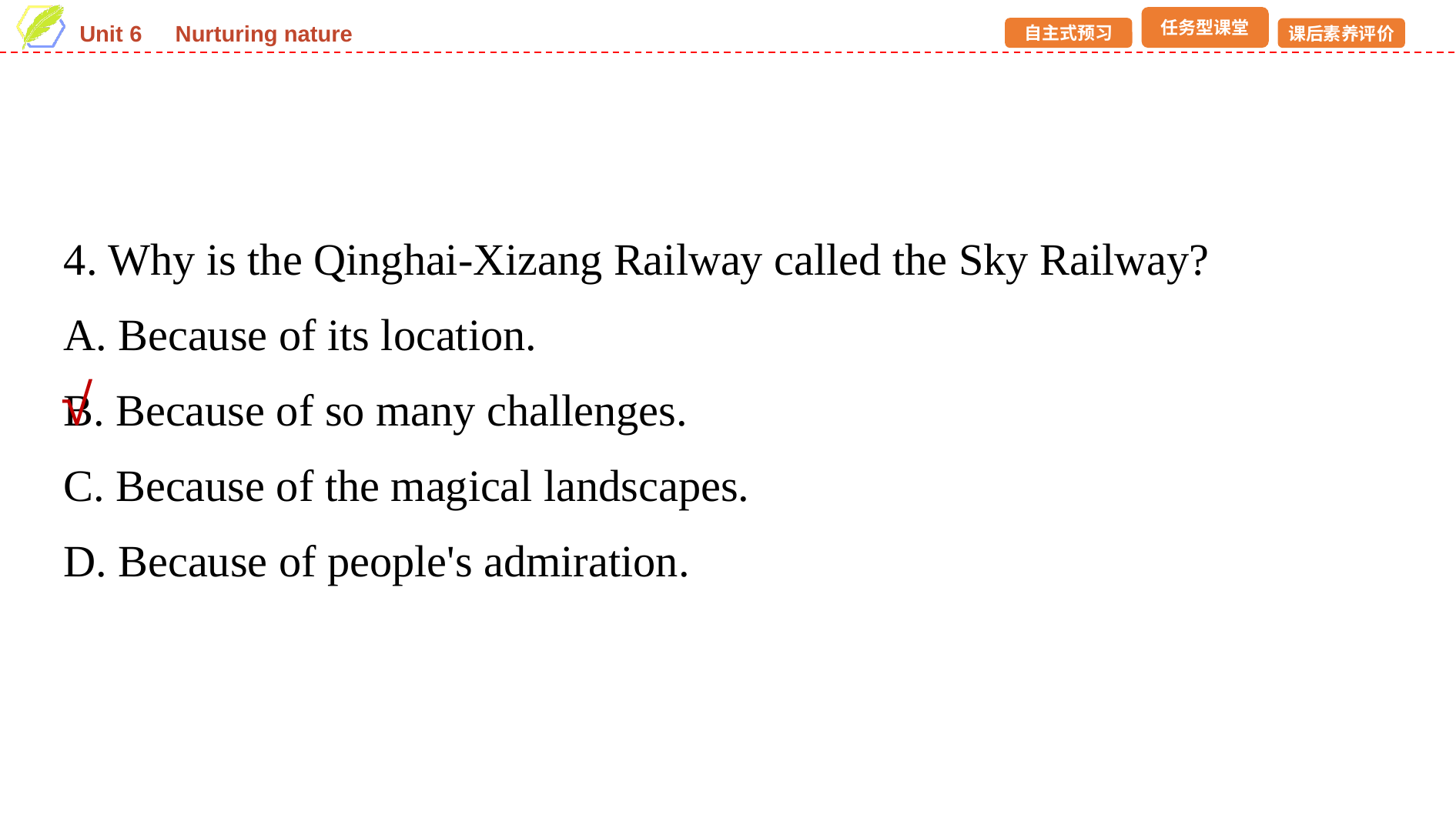

4. Why is the Qinghai-Xizang Railway called the Sky Railway?
A. Because of its location.
B. Because of so many challenges.
C. Because of the magical landscapes.
D. Because of people's admiration.
√